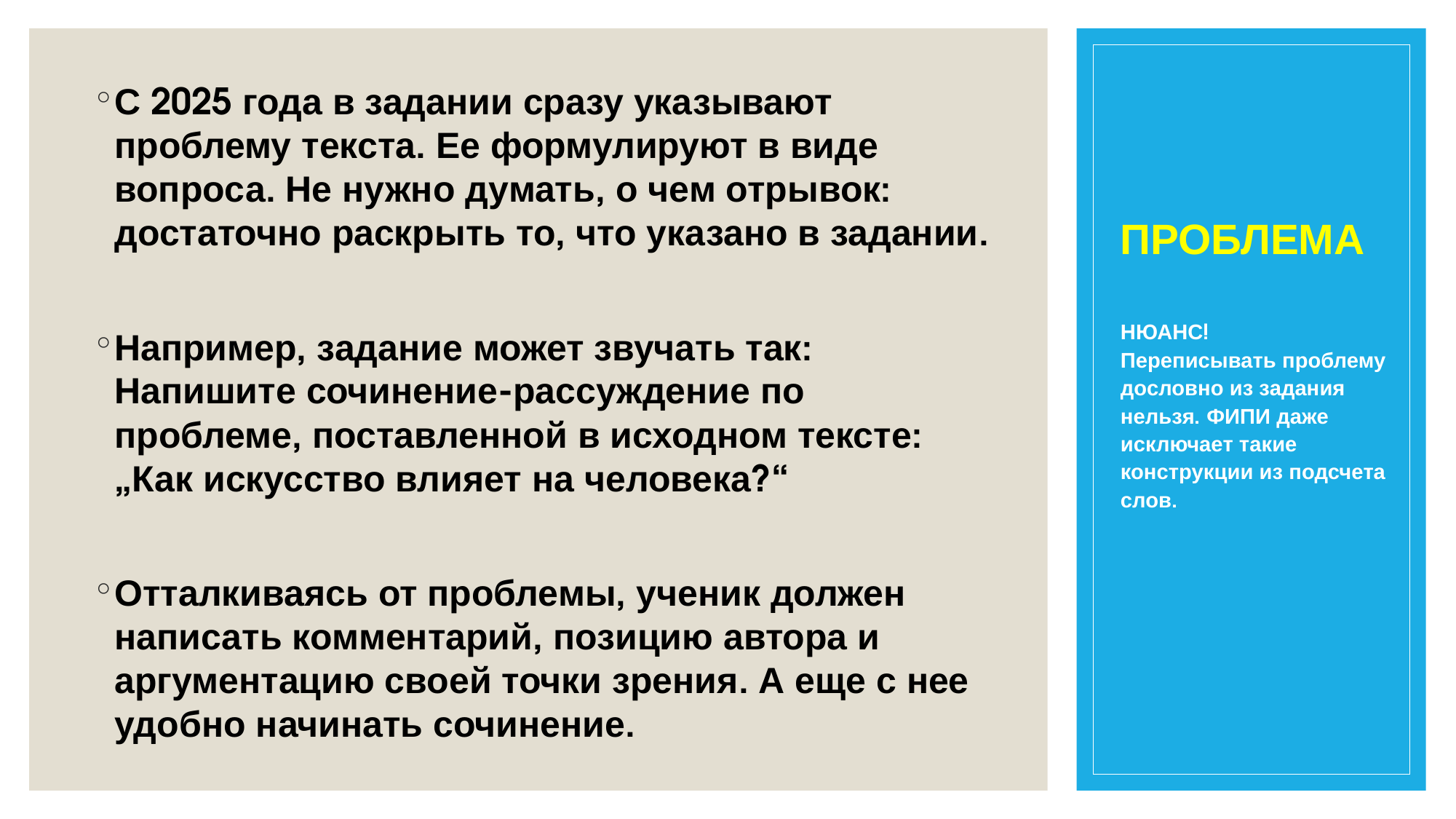

# ПРОБЛЕМА
С 2025 года в задании сразу указывают проблему текста. Ее формулируют в виде вопроса. Не нужно думать, о чем отрывок: достаточно раскрыть то, что указано в задании.

Например, задание может звучать так: Напишите сочинение-рассуждение по проблеме, поставленной в исходном тексте: „Как искусство влияет на человека?“

Отталкиваясь от проблемы, ученик должен написать комментарий, позицию автора и аргументацию своей точки зрения. А еще с нее удобно начинать сочинение.

НЮАНС!
Переписывать проблему дословно из задания нельзя. ФИПИ даже исключает такие конструкции из подсчета слов.